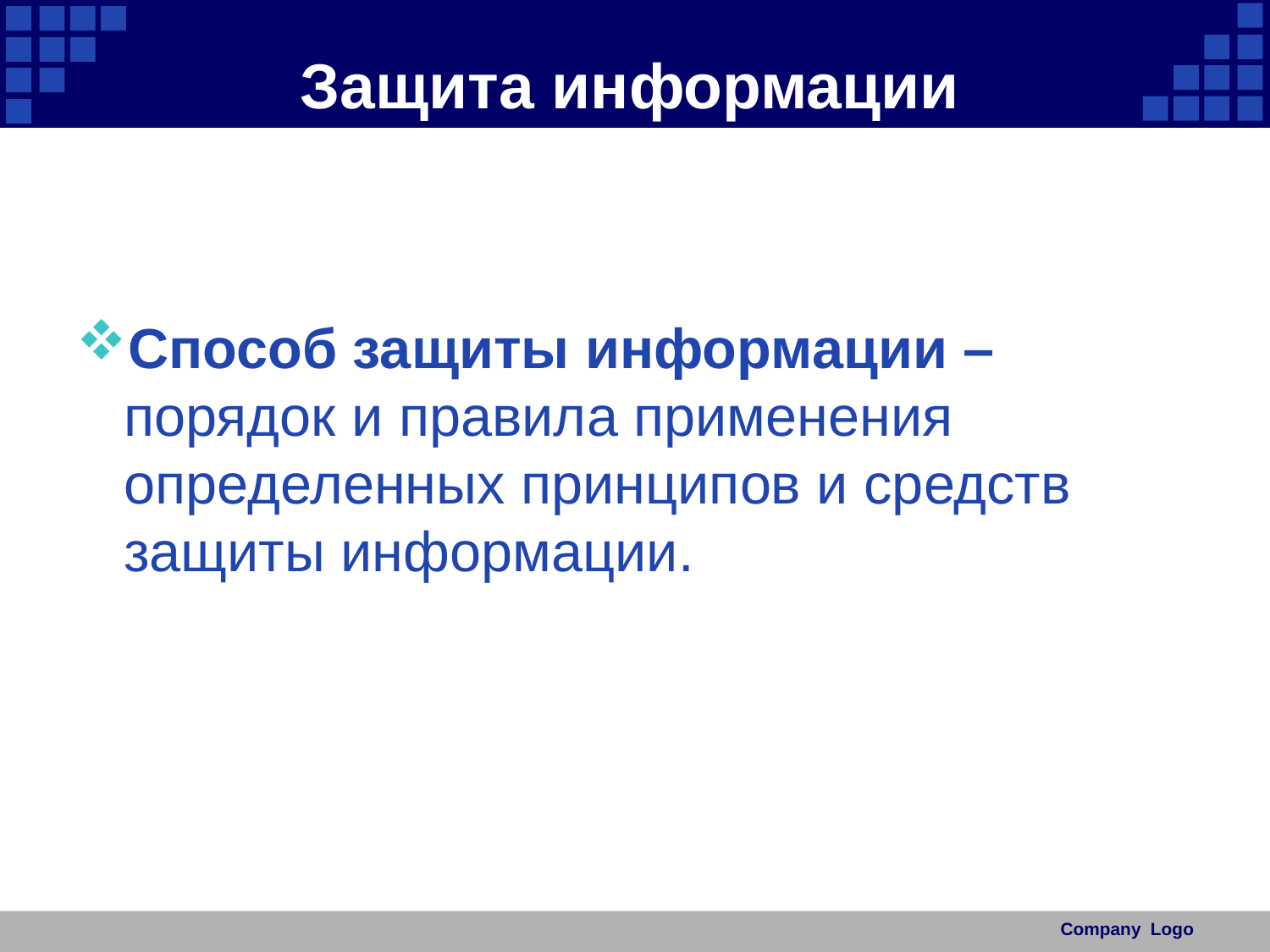

# Защита информации
Способ защиты информации –порядок и правила применения определенных принципов и средств защиты информации.
Company  Logo